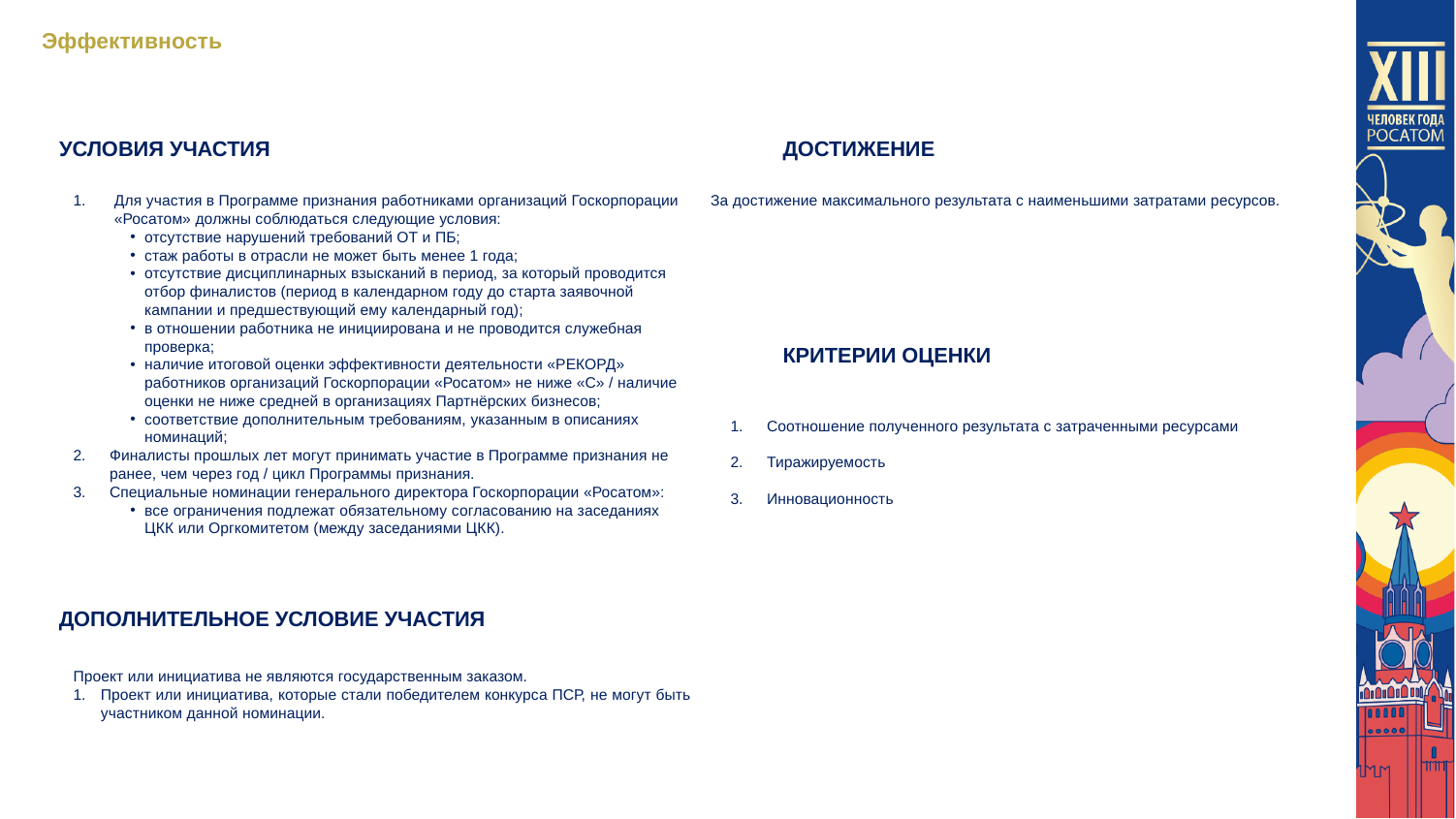

Эффективность
ДОСТИЖЕНИЕ
УСЛОВИЯ УЧАСТИЯ
Для участия в Программе признания работниками организаций Госкорпорации «Росатом» должны соблюдаться следующие условия:
отсутствие нарушений требований ОТ и ПБ;
стаж работы в отрасли не может быть менее 1 года;
отсутствие дисциплинарных взысканий в период, за который проводится отбор финалистов (период в календарном году до старта заявочной кампании и предшествующий ему календарный год);
в отношении работника не инициирована и не проводится служебная проверка;
наличие итоговой оценки эффективности деятельности «РЕКОРД» работников организаций Госкорпорации «Росатом» не ниже «С» / наличие оценки не ниже средней в организациях Партнёрских бизнесов;
соответствие дополнительным требованиям, указанным в описаниях номинаций;
Финалисты прошлых лет могут принимать участие в Программе признания не ранее, чем через год / цикл Программы признания.
Специальные номинации генерального директора Госкорпорации «Росатом»:
все ограничения подлежат обязательному согласованию на заседаниях ЦКК или Оргкомитетом (между заседаниями ЦКК).
За достижение максимального результата с наименьшими затратами ресурсов.
КРИТЕРИИ ОЦЕНКИ
Соотношение полученного результата с затраченными ресурсами

Тиражируемость

Инновационность
ДОПОЛНИТЕЛЬНОЕ УСЛОВИЕ УЧАСТИЯ

Проект или инициатива не являются государственным заказом.
Проект или инициатива, которые стали победителем конкурса ПСР, не могут быть участником данной номинации.